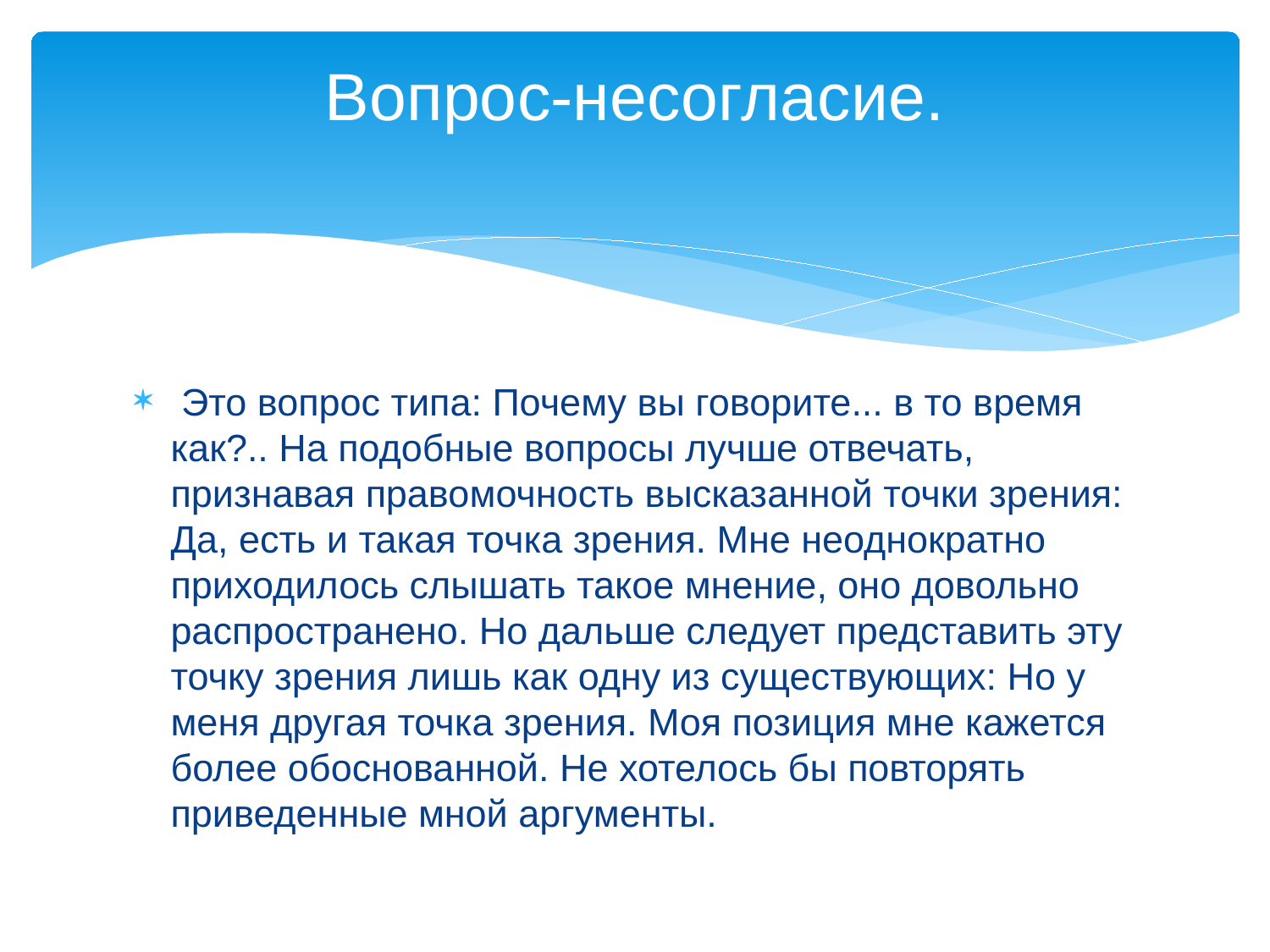

# Вопрос-несогласие.
 Это вопрос типа: Почему вы говорите... в то время как?.. На подобные вопросы лучше отвечать, признавая правомочность высказанной точки зрения: Да, есть и такая точка зрения. Мне неоднократно приходилось слышать такое мнение, оно довольно распространено. Но дальше следует представить эту точку зрения лишь как одну из существующих: Но у меня другая точка зрения. Моя позиция мне кажется более обоснованной. Не хотелось бы повторять приведенные мной аргументы.